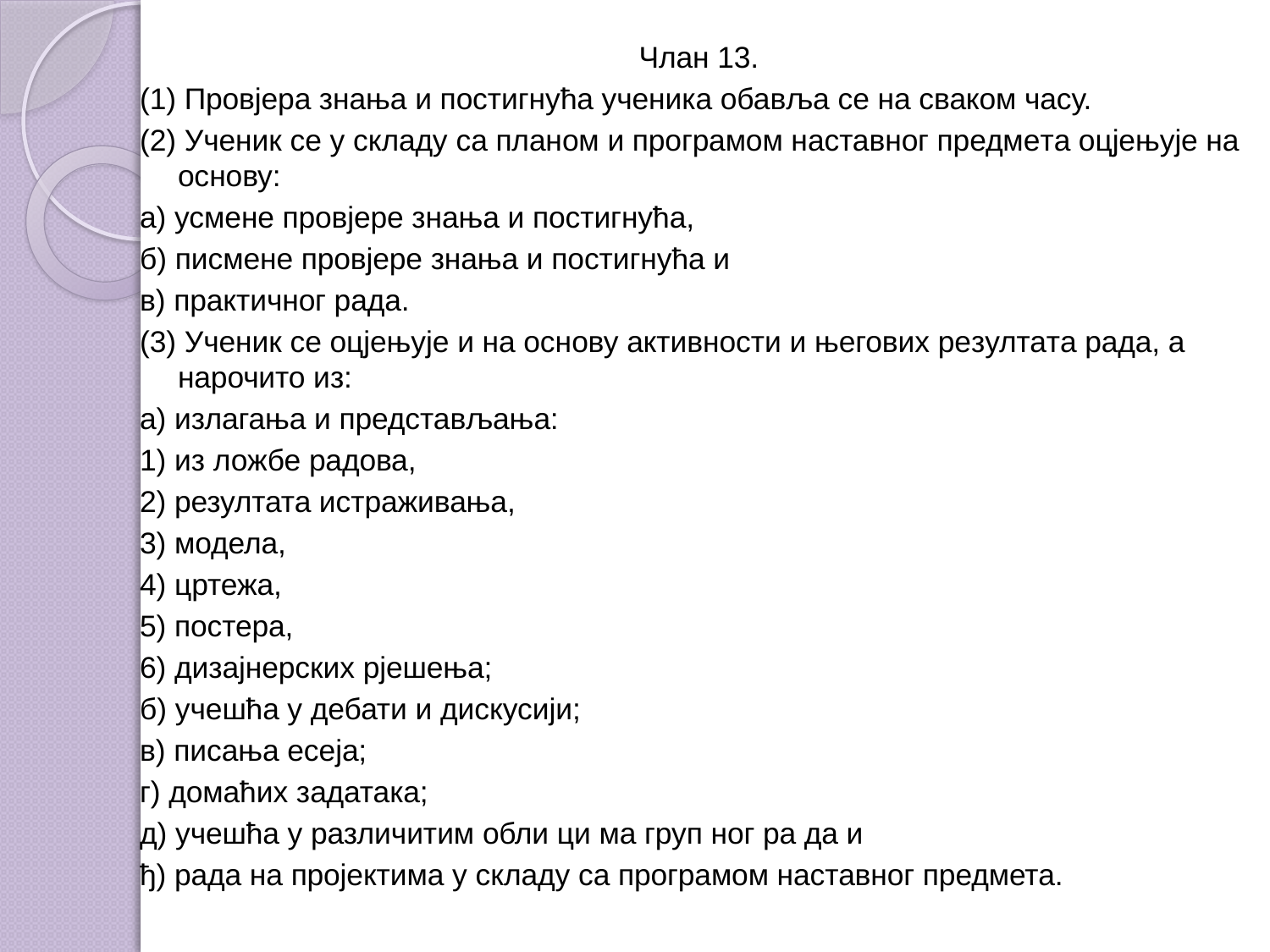

Члан 13.
(1) Провјера знања и постигнућа ученика обавља се на сваком часу.
(2) Ученик се у складу са планом и програмом наставног предмета оцјењује на основу:
а) усмене провјере знања и постигнућа,
б) писмене провјере знања и постигнућа и
в) практичног рада.
(3) Ученик се оцјењује и на основу активности и његових резултата рада, а нарочито из:
а) излагања и представљања:
1) из ложбе радова,
2) резултата истраживања,
3) модела,
4) цртежа,
5) постера,
6) дизајнерских рјешења;
б) учешћа у дебати и дискусији;
в) писања есеја;
г) домаћих задатака;
д) учешћа у различитим обли ци ма груп ног ра да и
ђ) рада на пројектима у складу са програмом наставног предмета.